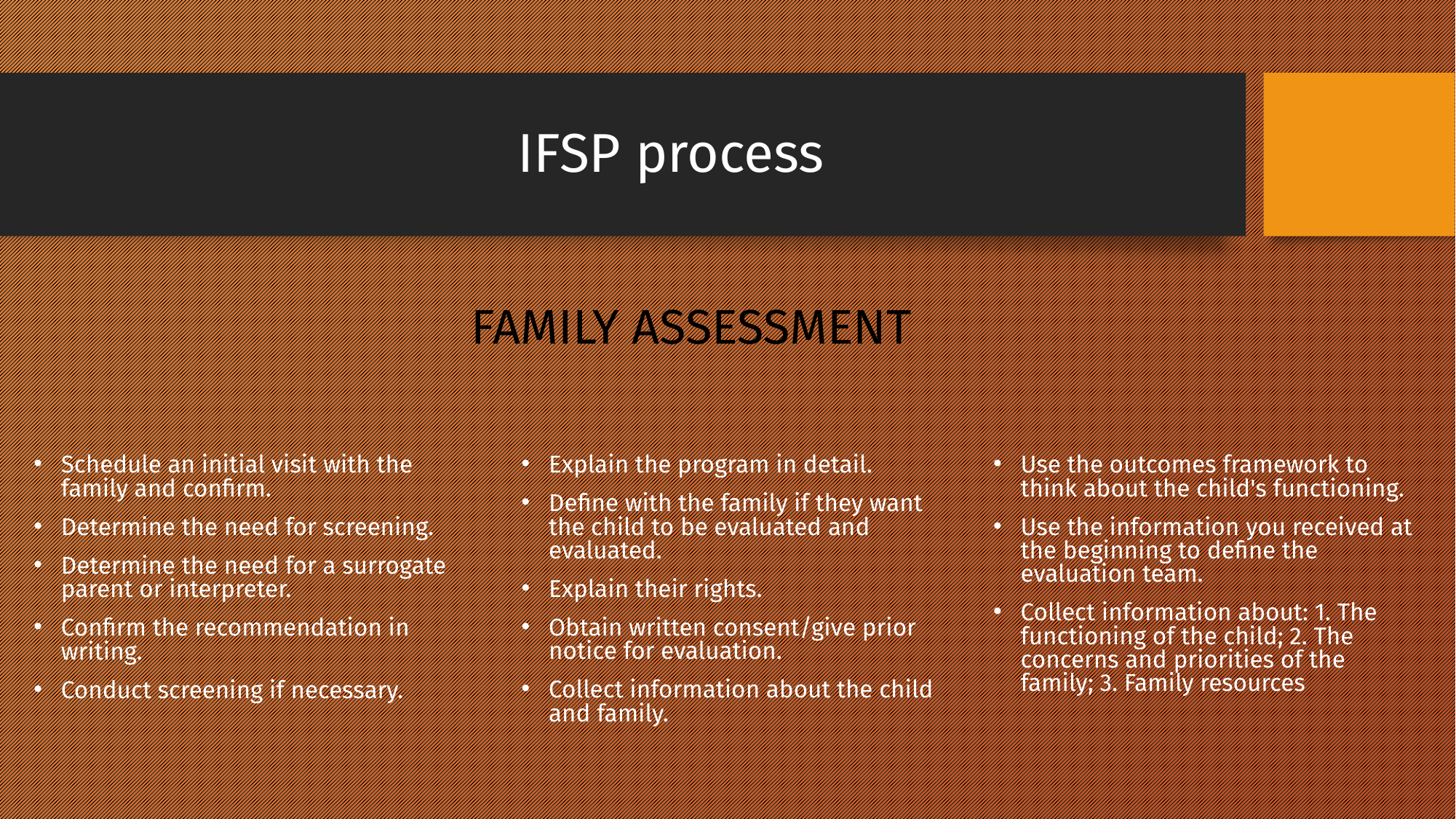

# IFSP process
FAMILY ASSESSMENT
Schedule an initial visit with the family and confirm.
Determine the need for screening.
Determine the need for a surrogate parent or interpreter.
Confirm the recommendation in writing.
Conduct screening if necessary.
Explain the program in detail.
Define with the family if they want the child to be evaluated and evaluated.
Explain their rights.
Obtain written consent/give prior notice for evaluation.
Collect information about the child and family.
Use the outcomes framework to think about the child's functioning.
Use the information you received at the beginning to define the evaluation team.
Collect information about: 1. The functioning of the child; 2. The concerns and priorities of the family; 3. Family resources